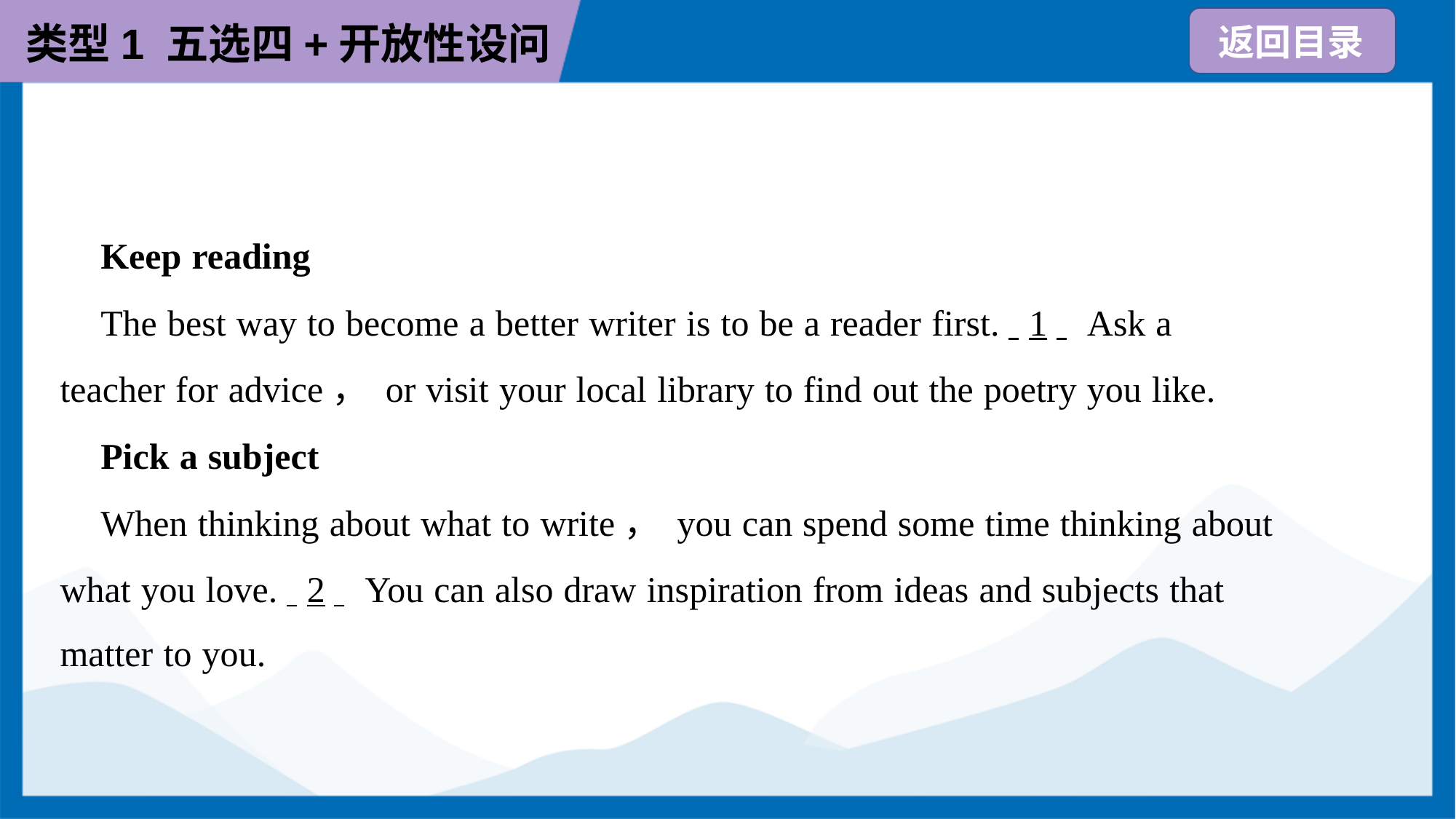

Keep reading
    The best way to become a better writer is to be a reader first.. .1. . Ask a
teacher for advice， or visit your local library to find out the poetry you like.
    Pick a subject
    When thinking about what to write， you can spend some time thinking about
what you love.. .2. . You can also draw inspiration from ideas and subjects that
matter to you.